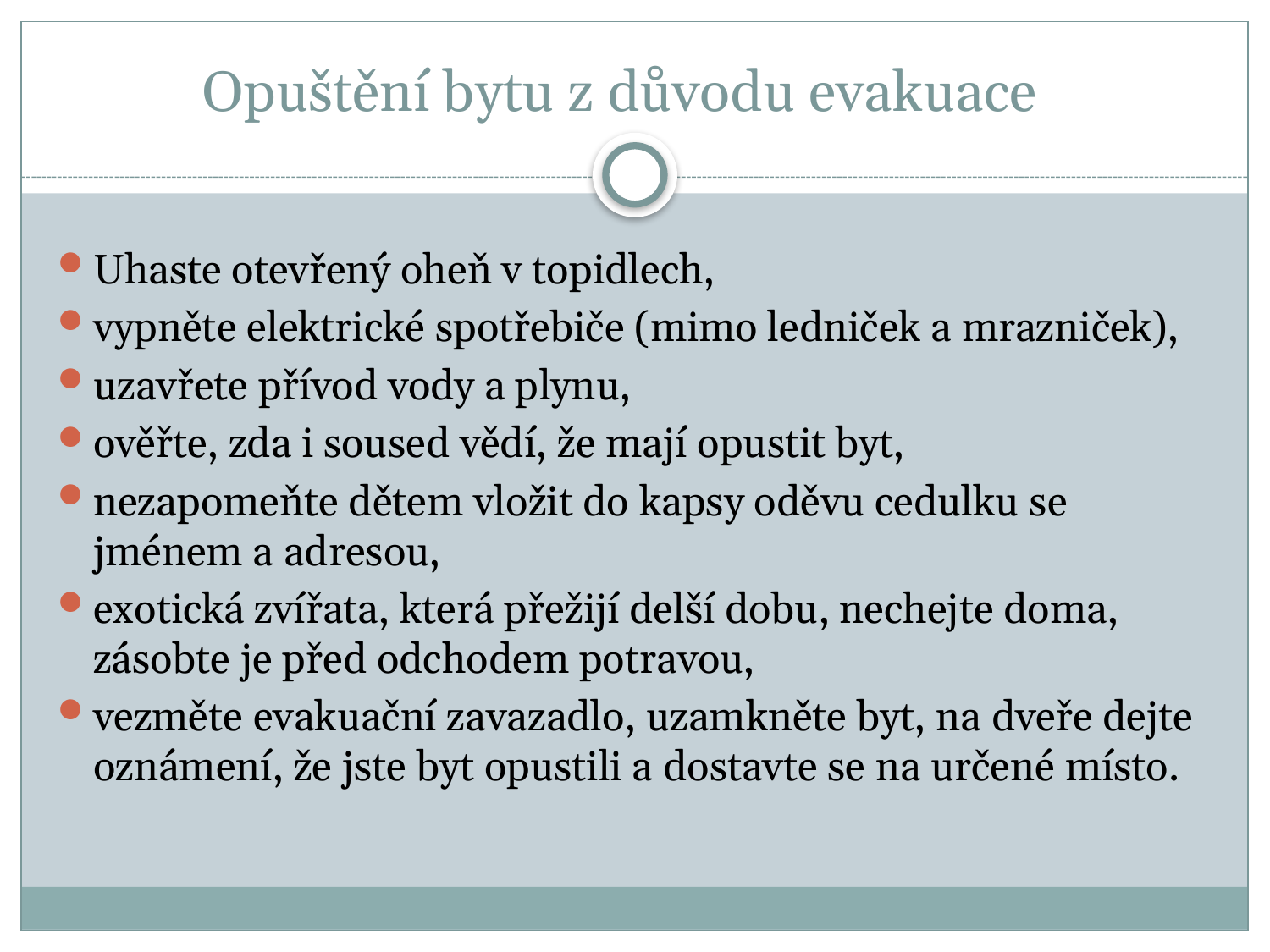

# Opuštění bytu z důvodu evakuace
Uhaste otevřený oheň v topidlech,
vypněte elektrické spotřebiče (mimo ledniček a mrazniček),
uzavřete přívod vody a plynu,
ověřte, zda i soused vědí, že mají opustit byt,
nezapomeňte dětem vložit do kapsy oděvu cedulku se jménem a adresou,
exotická zvířata, která přežijí delší dobu, nechejte doma, zásobte je před odchodem potravou,
vezměte evakuační zavazadlo, uzamkněte byt, na dveře dejte oznámení, že jste byt opustili a dostavte se na určené místo.